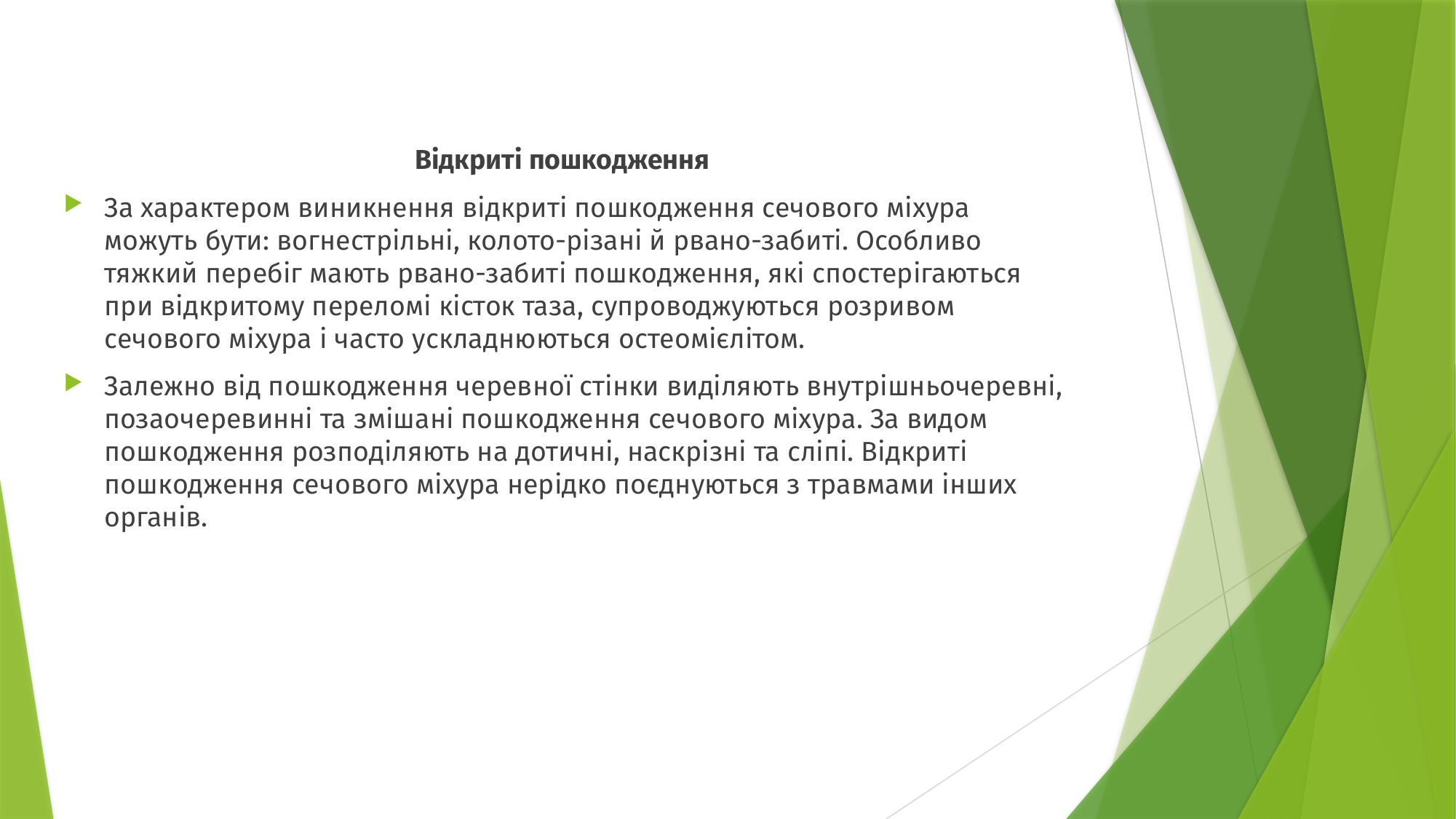

Відкриті пошкодження
За характером виникнення відкриті пошкодження сечового міхура можуть бути: вогнестрільні, колото-різані й рвано-забиті. Особливо тяжкий перебіг мають рвано-забиті пошкодження, які спостерігаються при відкритому переломі кісток таза, супроводжуються розривом сечового міхура і часто ускладнюються остеомієлітом.
Залежно від пошкодження черевної стінки виділяють внутрішньочеревні, позаочеревинні та змішані пошкодження сечового міхура. За видом пошкодження розподіляють на дотичні, наскрізні та сліпі. Відкриті пошкодження сечового міхура нерідко поєднуються з травмами інших органів.